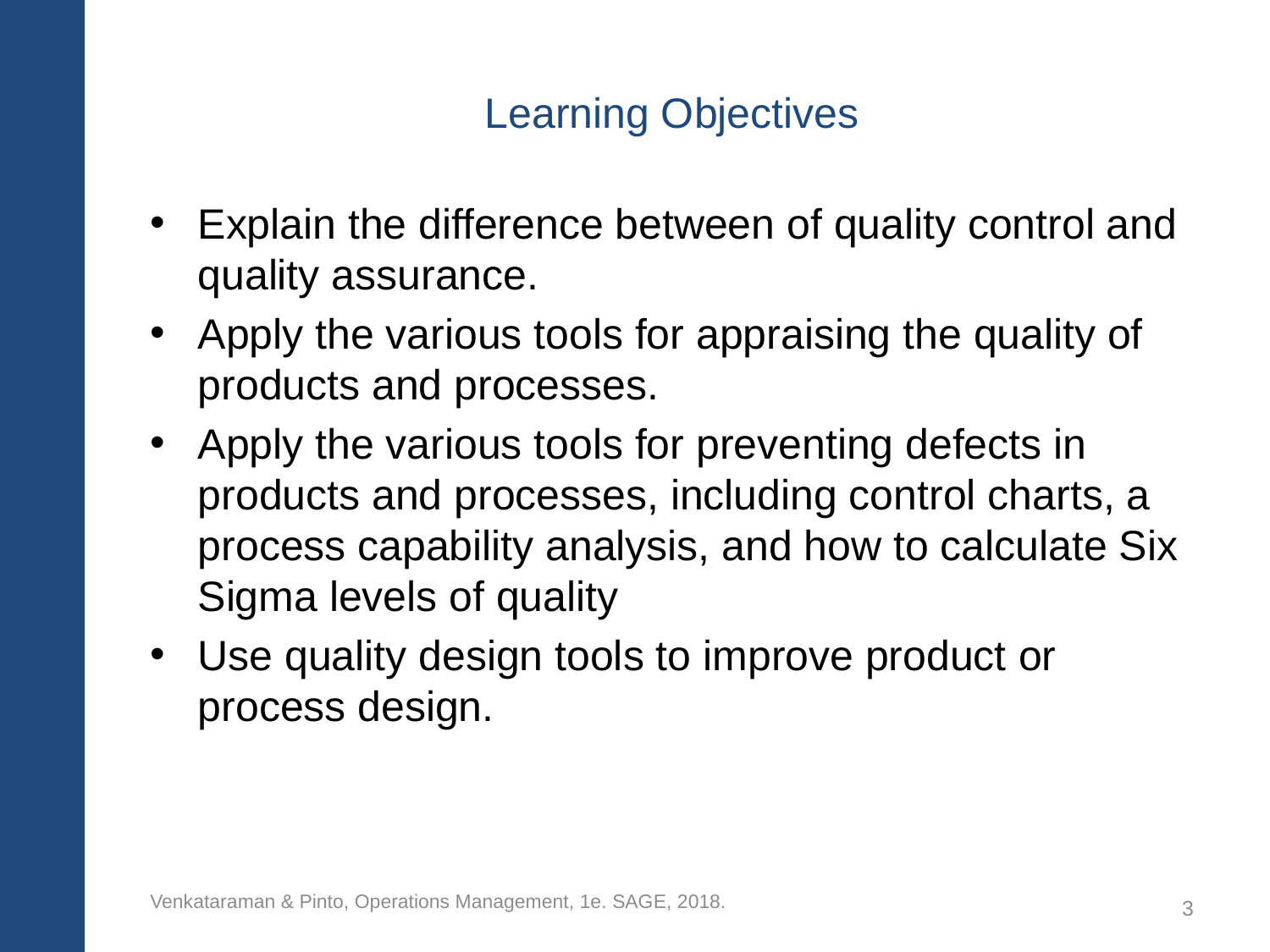

# Learning Objectives
Explain the difference between of quality control and quality assurance.
Apply the various tools for appraising the quality of products and processes.
Apply the various tools for preventing defects in products and processes, including control charts, a process capability analysis, and how to calculate Six Sigma levels of quality
Use quality design tools to improve product or process design.
Venkataraman & Pinto, Operations Management, 1e. SAGE, 2018.
3